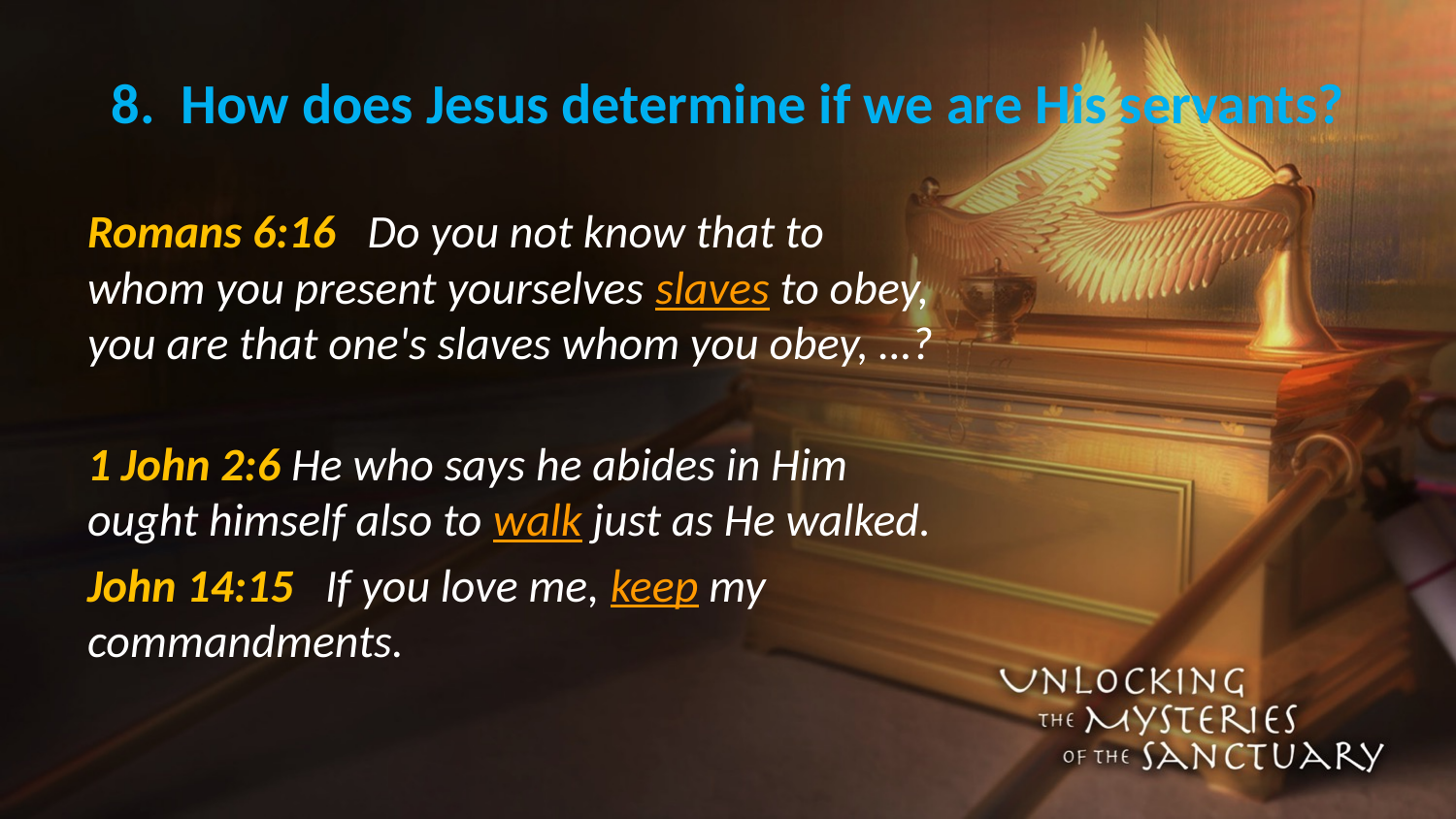

# 8.  How does Jesus determine if we are His servants?

Romans 6:16   Do you not know that to whom you present yourselves slaves to obey, you are that one's slaves whom you obey, …?
1 John 2:6 He who says he abides in Him ought himself also to walk just as He walked.
John 14:15   If you love me, keep my commandments.